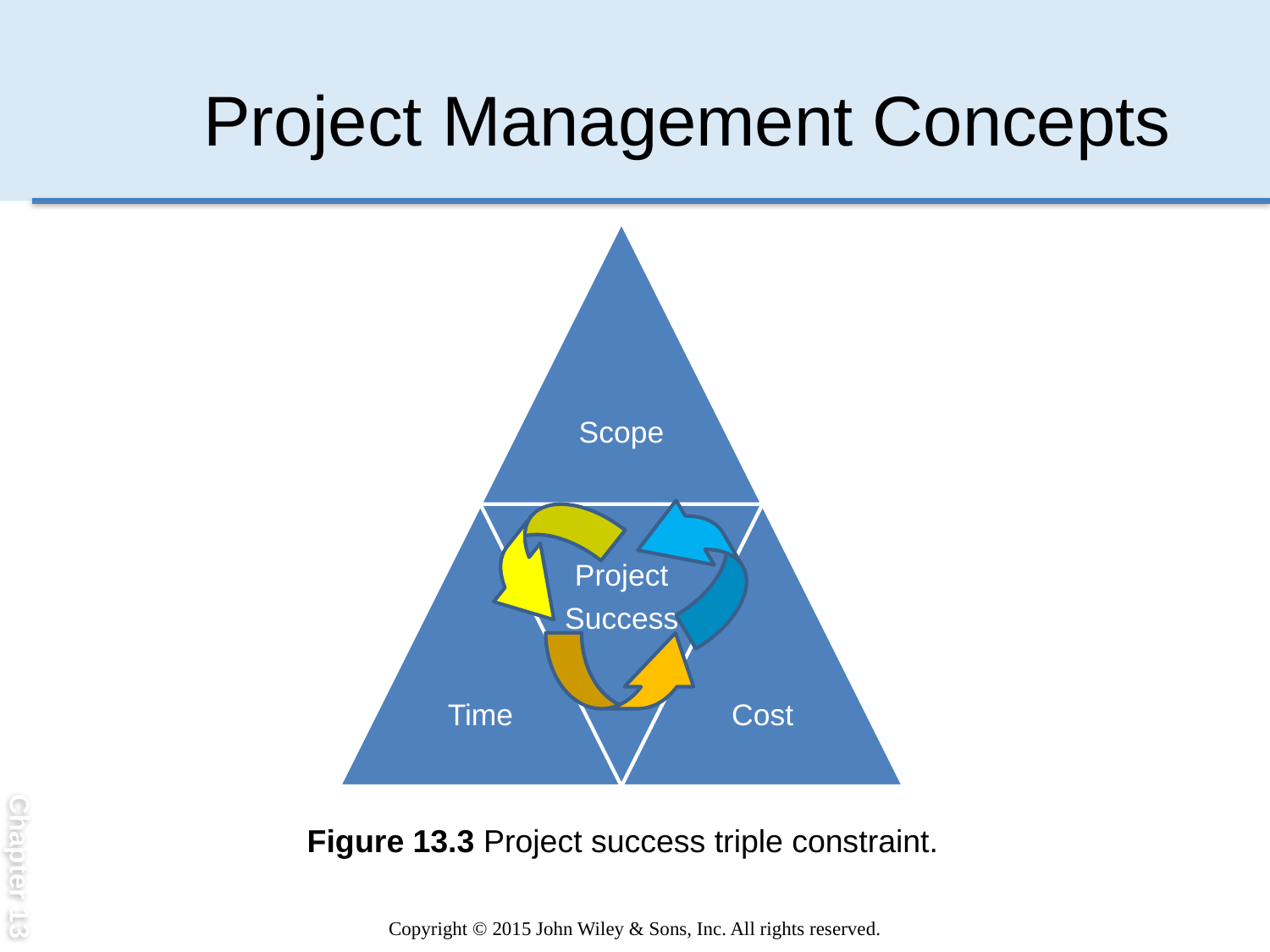

Chapter 13
# Project Management Concepts
Scope
Time

Project
Success
Cost

Figure 13.3 Project success triple constraint.